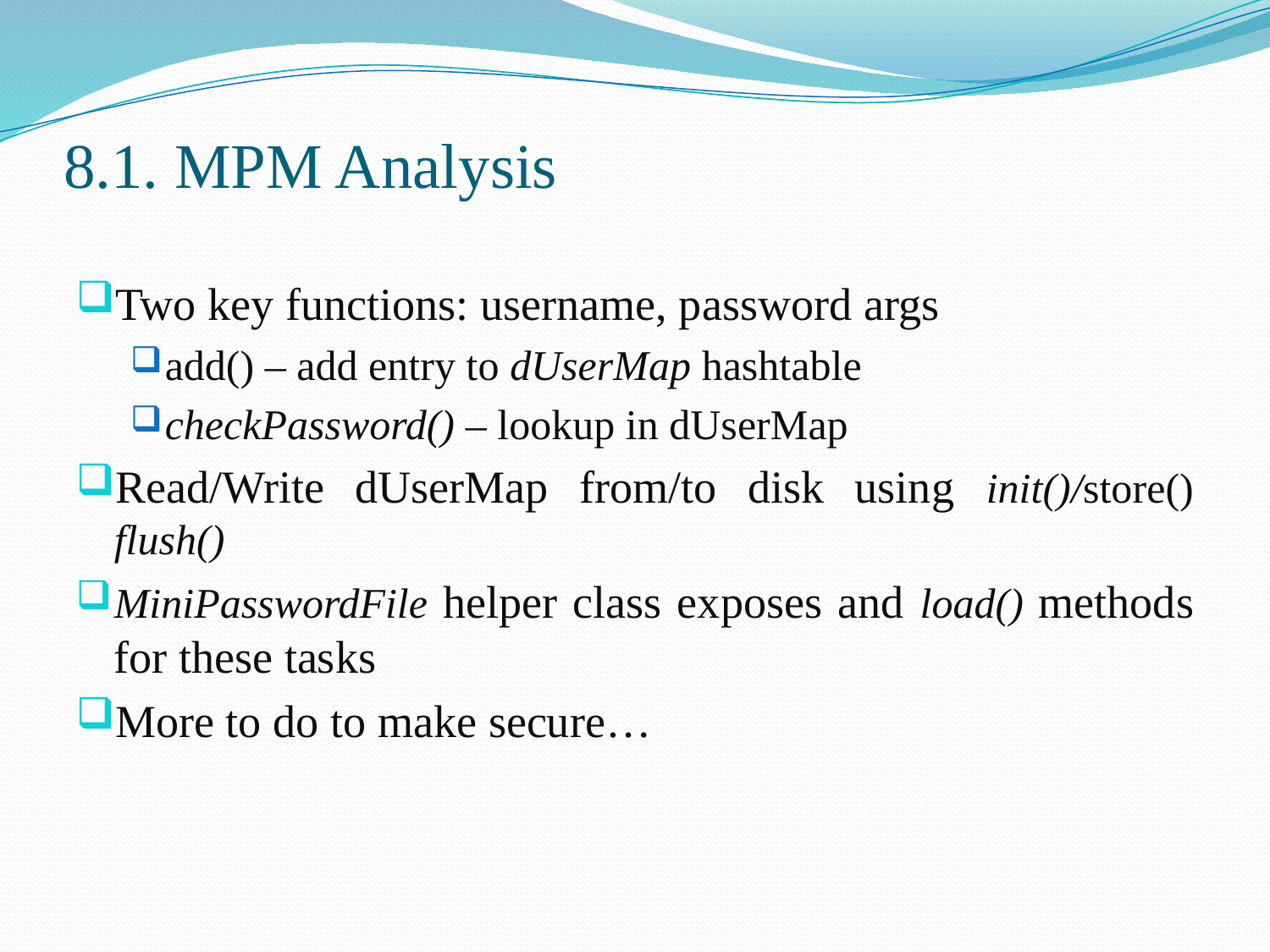

# 8.1. MPM Analysis
Two key functions: username, password args
add() – add entry to dUserMap hashtable
checkPassword() – lookup in dUserMap
Read/Write dUserMap from/to disk using init()/store() flush()
MiniPasswordFile helper class exposes and load() methods for these tasks
More to do to make secure…